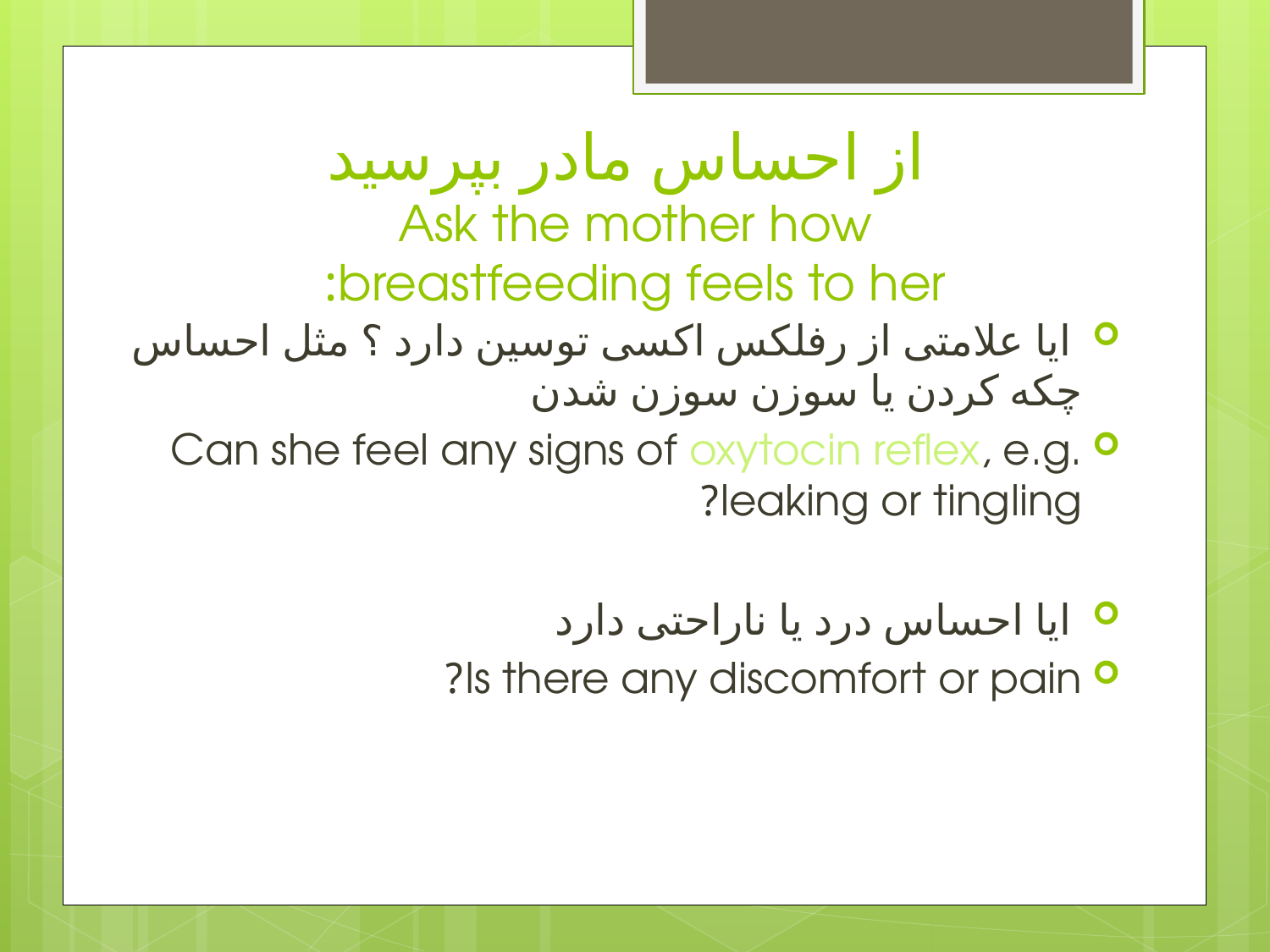

# از احساس مادر بپرسید Ask the mother how breastfeeding feels to her:
 ایا علامتی از رفلکس اکسی توسین دارد ؟ مثل احساس چکه کردن یا سوزن سوزن شدن
Can she feel any signs of oxytocin reflex, e.g. leaking or tingling?

 ایا احساس درد یا ناراحتی دارد
Is there any discomfort or pain?